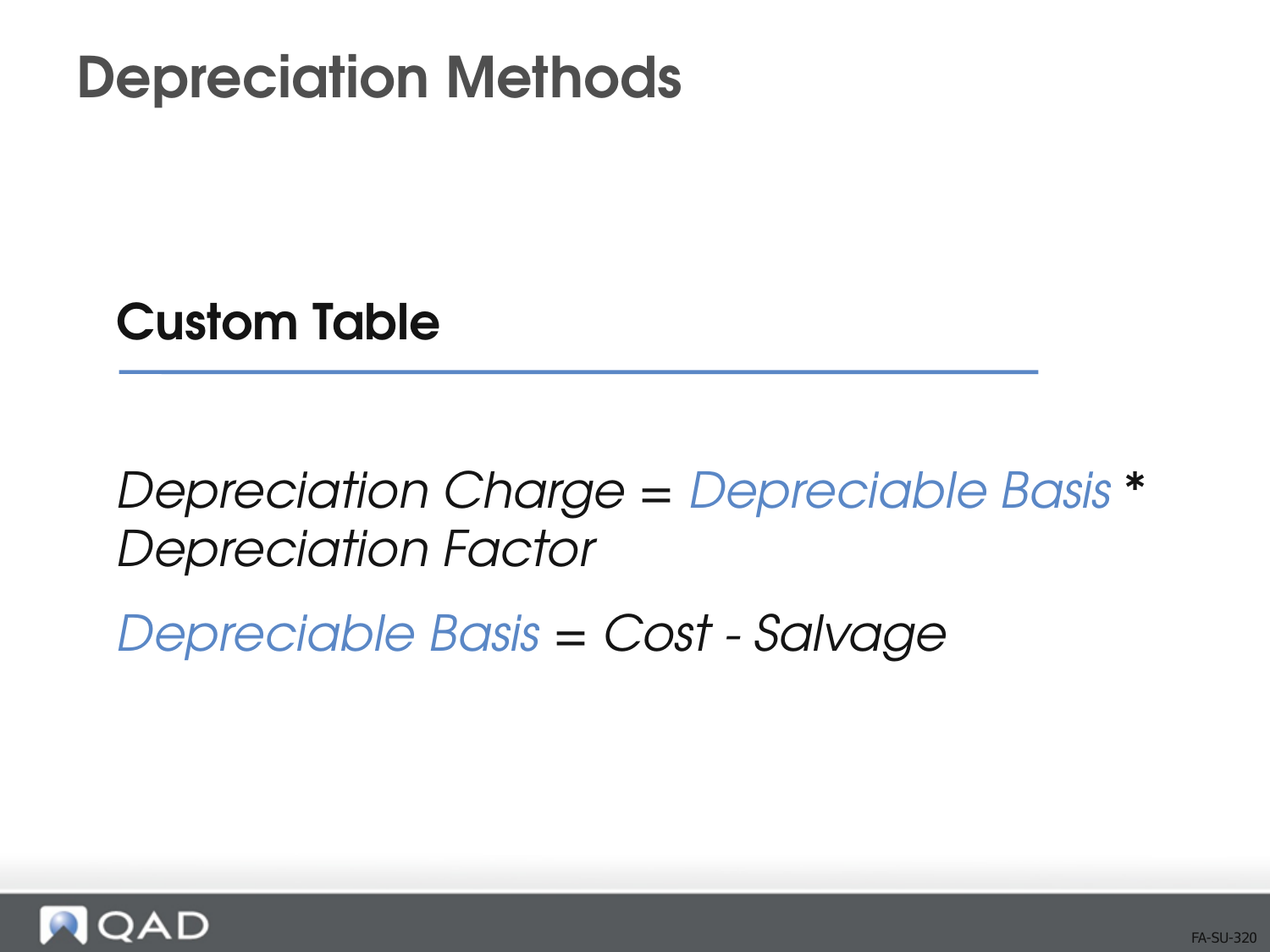

# Depreciation Methods
Custom Table

Depreciation Charge = Depreciable Basis * Depreciation Factor
Depreciable Basis = Cost - Salvage

FA-SU-320